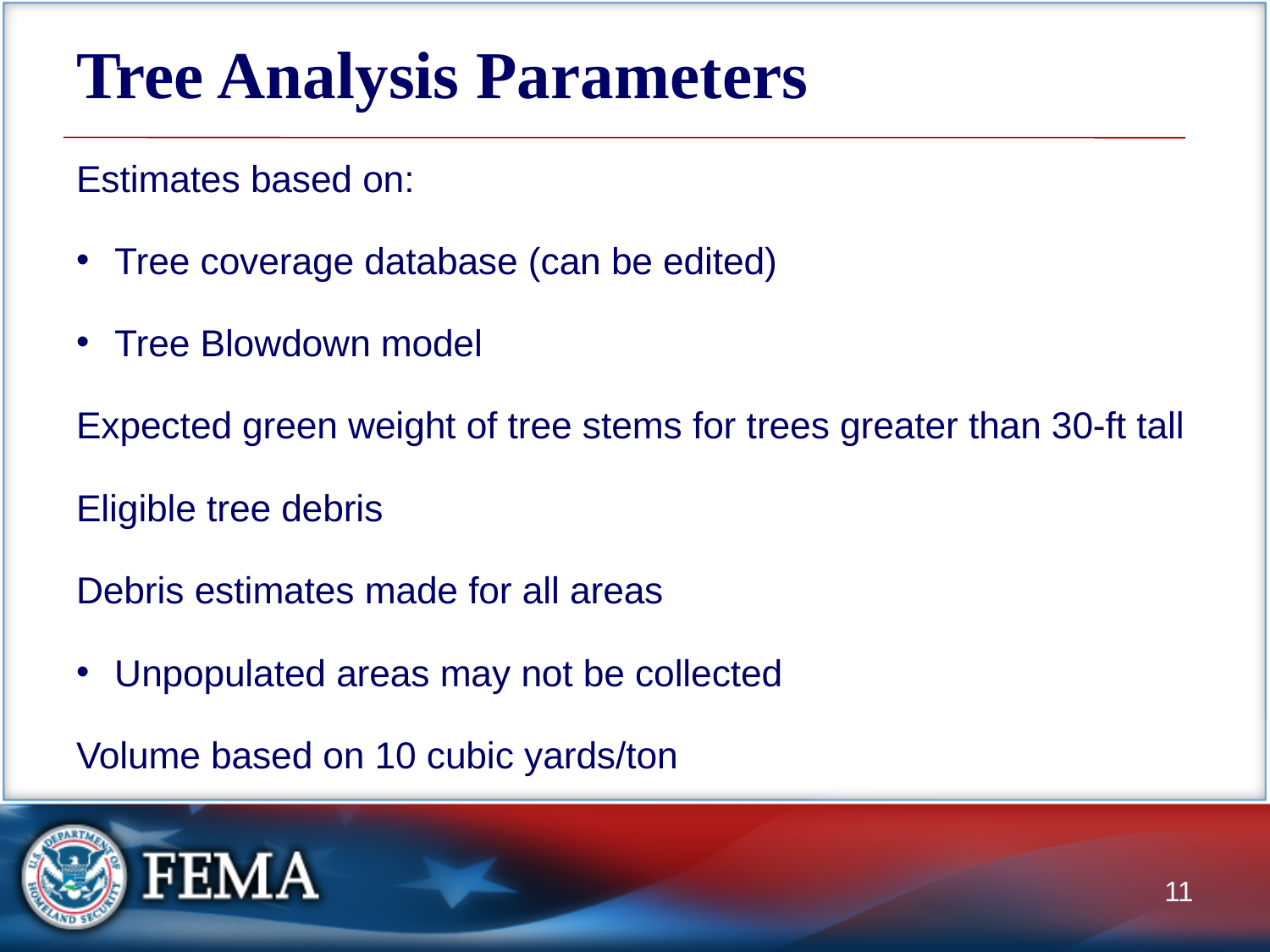

# Tree Analysis Parameters
Estimates based on:
Tree coverage database (can be edited)
Tree Blowdown model
Expected green weight of tree stems for trees greater than 30-ft tall
Eligible tree debris
Debris estimates made for all areas
Unpopulated areas may not be collected
Volume based on 10 cubic yards/ton
11